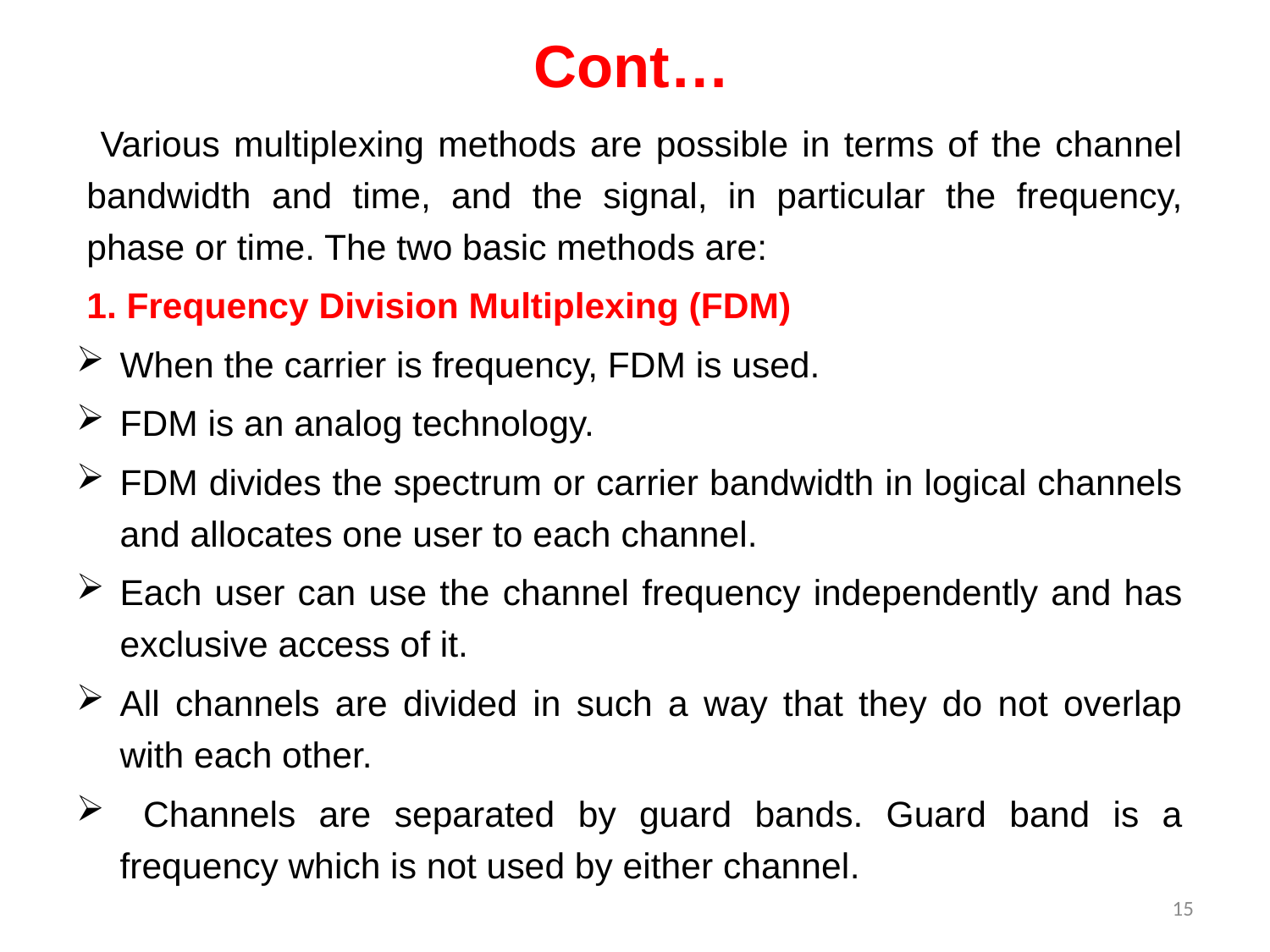

# Cont…
 Various multiplexing methods are possible in terms of the channel bandwidth and time, and the signal, in particular the frequency, phase or time. The two basic methods are:
1. Frequency Division Multiplexing (FDM)
When the carrier is frequency, FDM is used.
FDM is an analog technology.
FDM divides the spectrum or carrier bandwidth in logical channels and allocates one user to each channel.
Each user can use the channel frequency independently and has exclusive access of it.
All channels are divided in such a way that they do not overlap with each other.
 Channels are separated by guard bands. Guard band is a frequency which is not used by either channel.

15